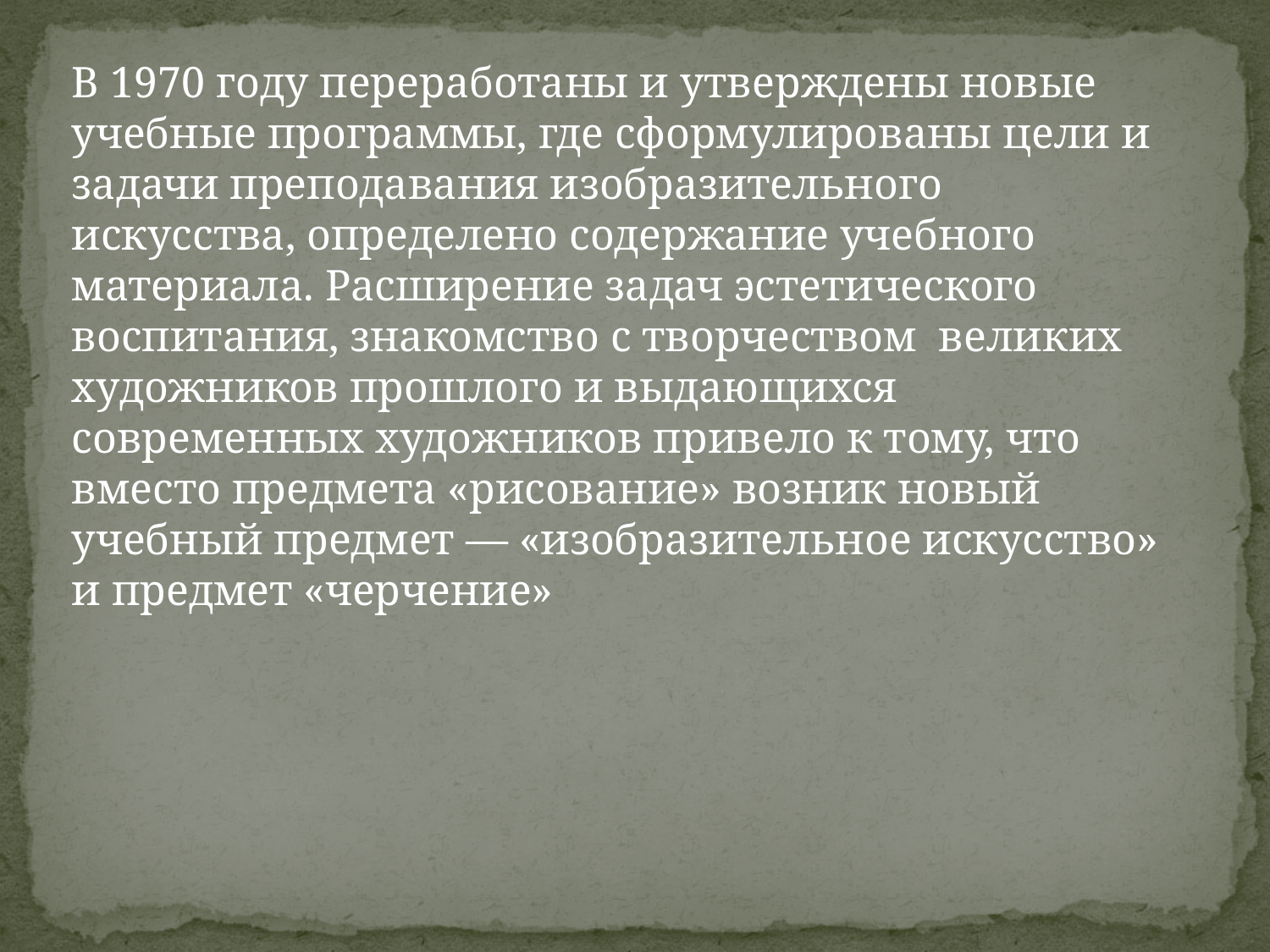

В 1970 году переработаны и утверждены новые учебные программы, где сформулированы цели и задачи преподавания изобразительного искусства, определено содержание учебного материала. Расширение задач эстетического воспитания, знакомство с творчеством  великих художников прошлого и выдающихся современных художников привело к тому, что вместо предмета «рисование» возник новый учебный предмет — «изобразительное искусство» и предмет «черчение»